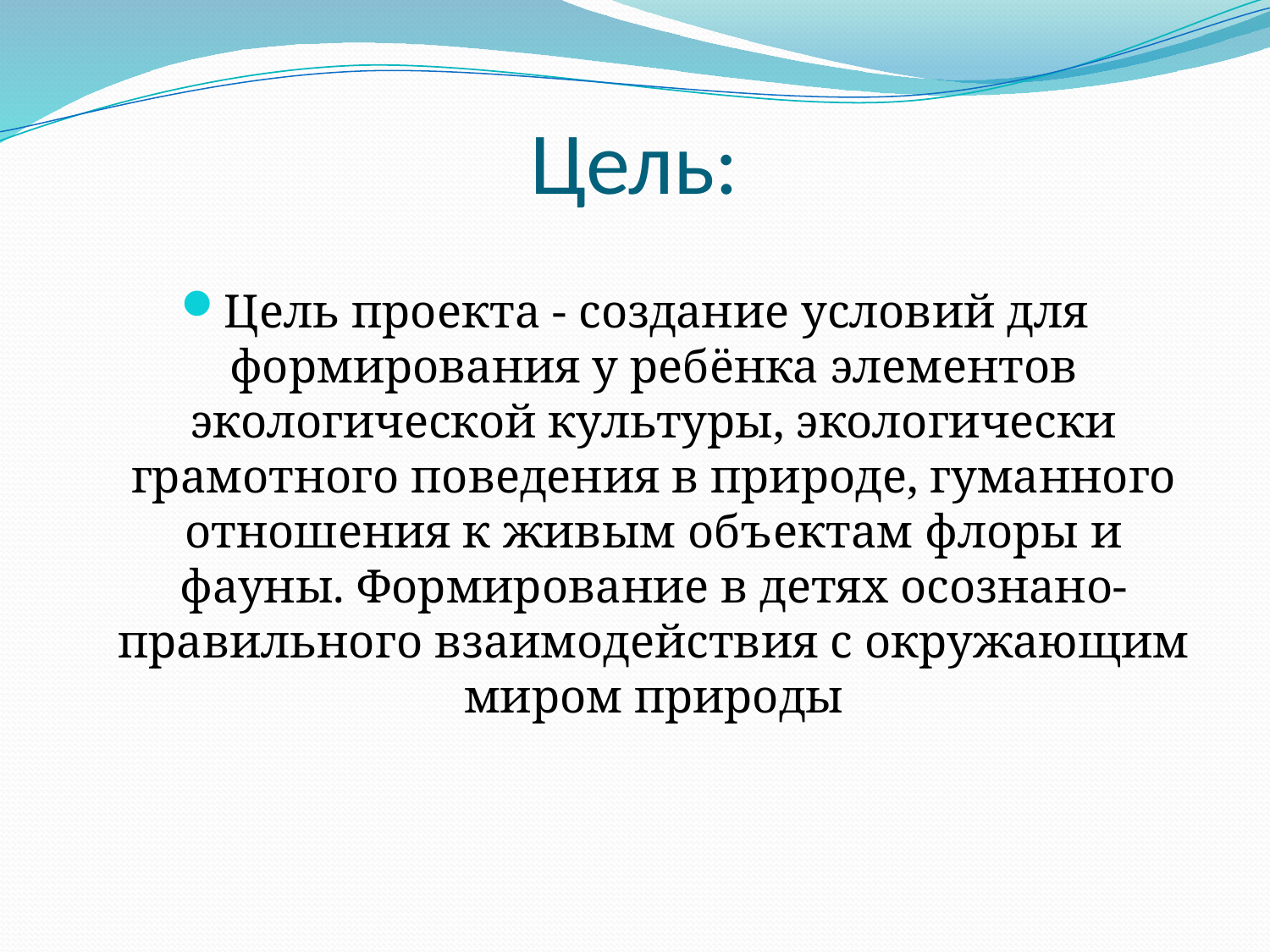

# Цель:

Цель проекта - создание условий для формирования у ребёнка элементов экологической культуры, экологически грамотного поведения в природе, гуманного отношения к живым объектам флоры и фауны. Формирование в детях осознано-правильного взаимодействия с окружающим миром природы